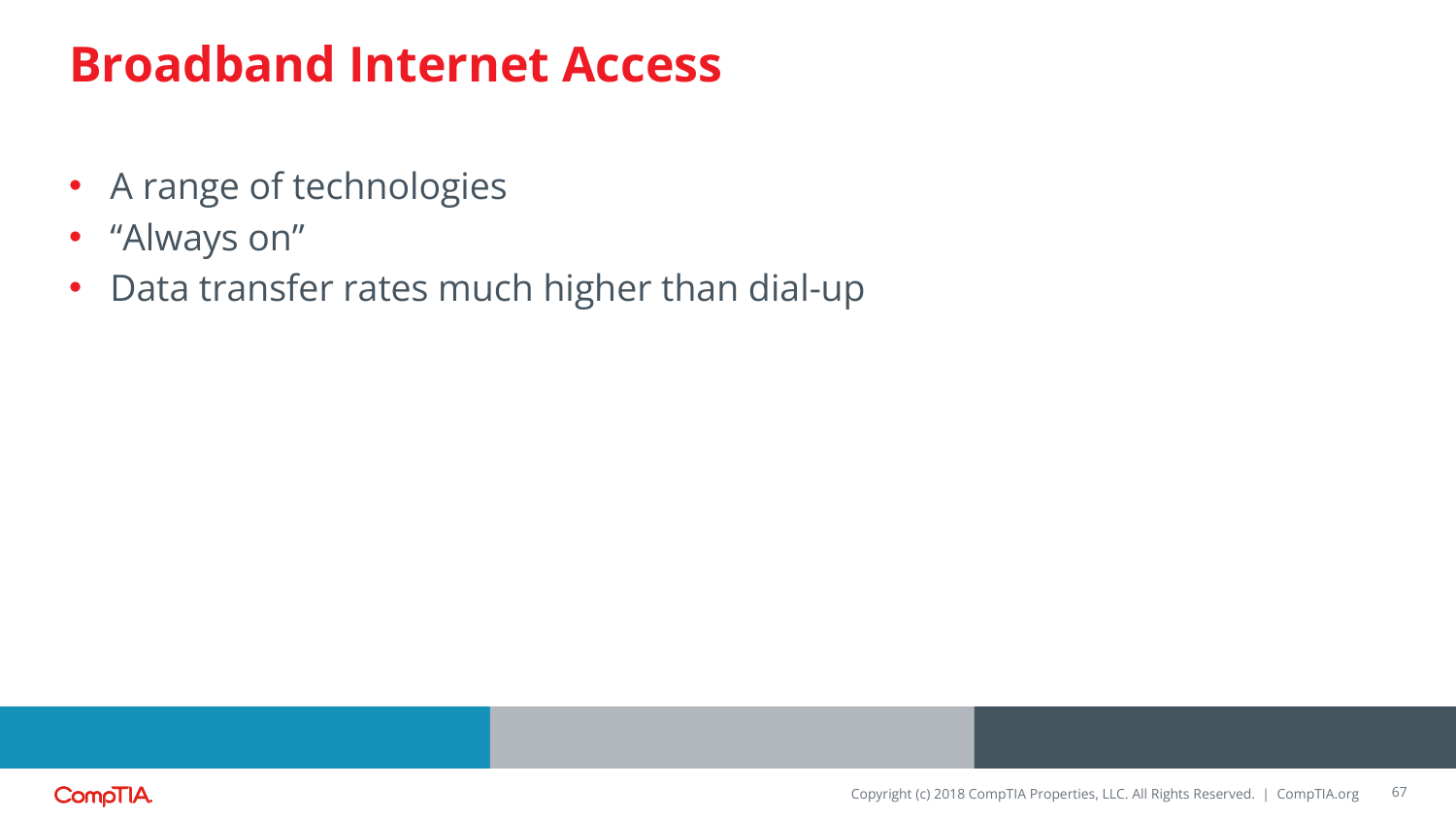

# Broadband Internet Access
A range of technologies
“Always on”
Data transfer rates much higher than dial-up
67